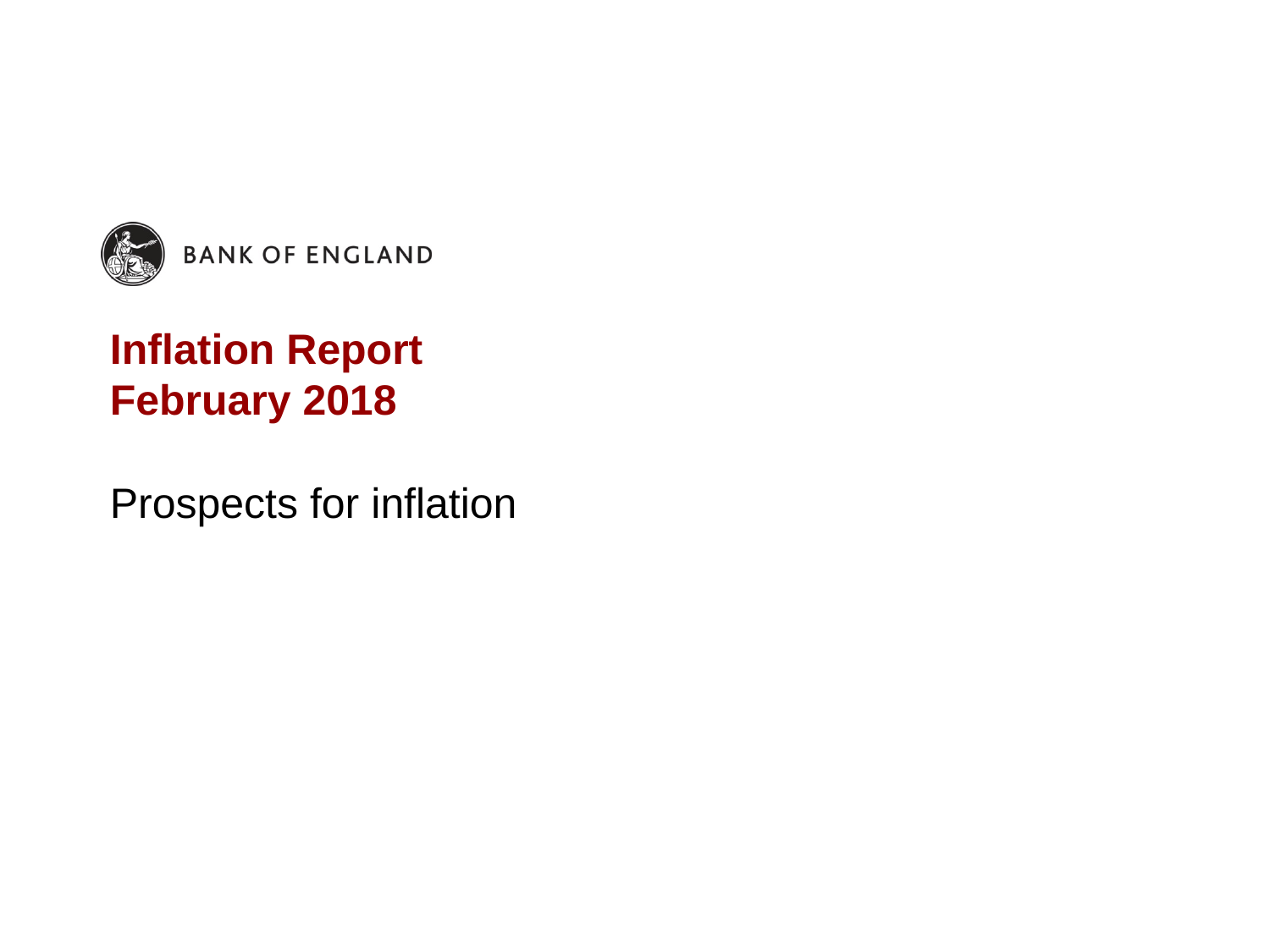

# Inflation Report February 2018
Prospects for inflation